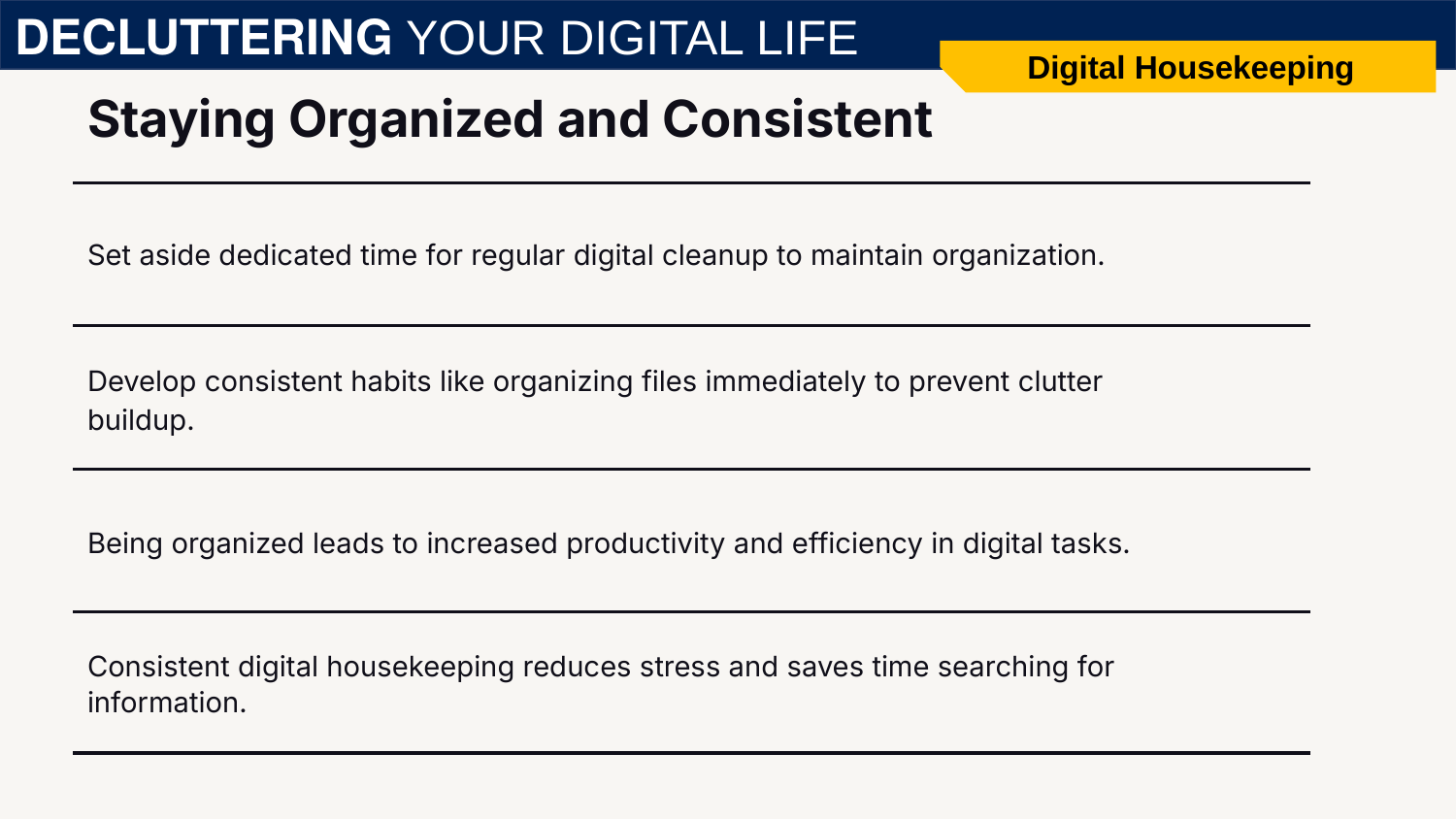

DECLUTTERING YOUR DIGITAL LIFE
Digital Housekeeping

# Staying Organized and Consistent
Set aside dedicated time for regular digital cleanup to maintain organization.
Develop consistent habits like organizing files immediately to prevent clutter buildup.
Being organized leads to increased productivity and efficiency in digital tasks.
Consistent digital housekeeping reduces stress and saves time searching for information.